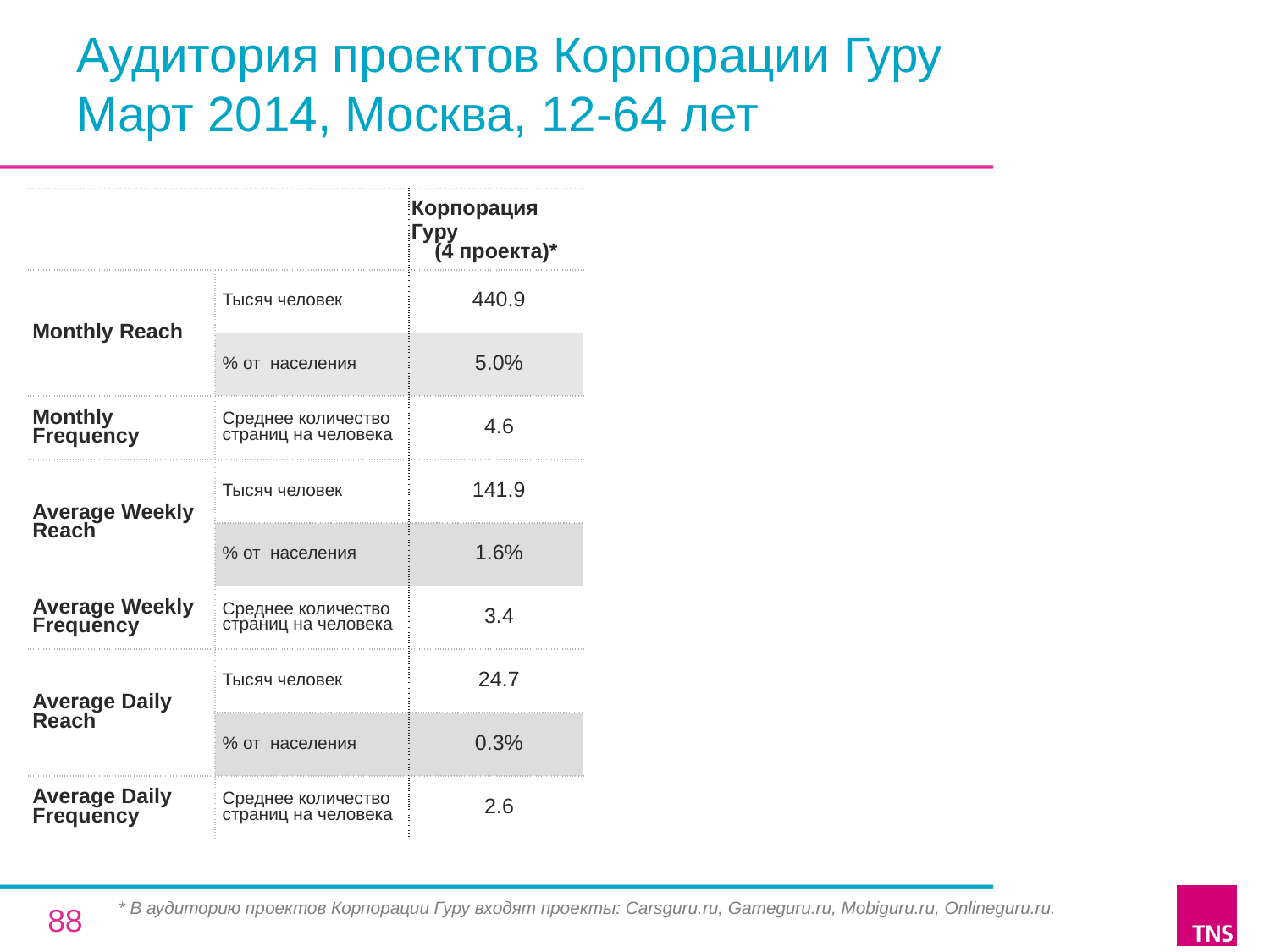

# Аудитория проектов Корпорации Гуру Март 2014, Москва, 12-64 лет
|  |  | Корпорация Гуру (4 проекта)\* |
| --- | --- | --- |
| Monthly Reach | Тысяч человек | 440.9 |
|  | % от населения | 5.0% |
| Monthly Frequency | Среднее количество страниц на человека | 4.6 |
| Average Weekly Reach | Тысяч человек | 141.9 |
|  | % от населения | 1.6% |
| Average Weekly Frequency | Среднее количество страниц на человека | 3.4 |
| Average Daily Reach | Тысяч человек | 24.7 |
|  | % от населения | 0.3% |
| Average Daily Frequency | Среднее количество страниц на человека | 2.6 |
* В аудиторию проектов Корпорации Гуру входят проекты: Carsguru.ru, Gameguru.ru, Mobiguru.ru, Onlineguru.ru.
88